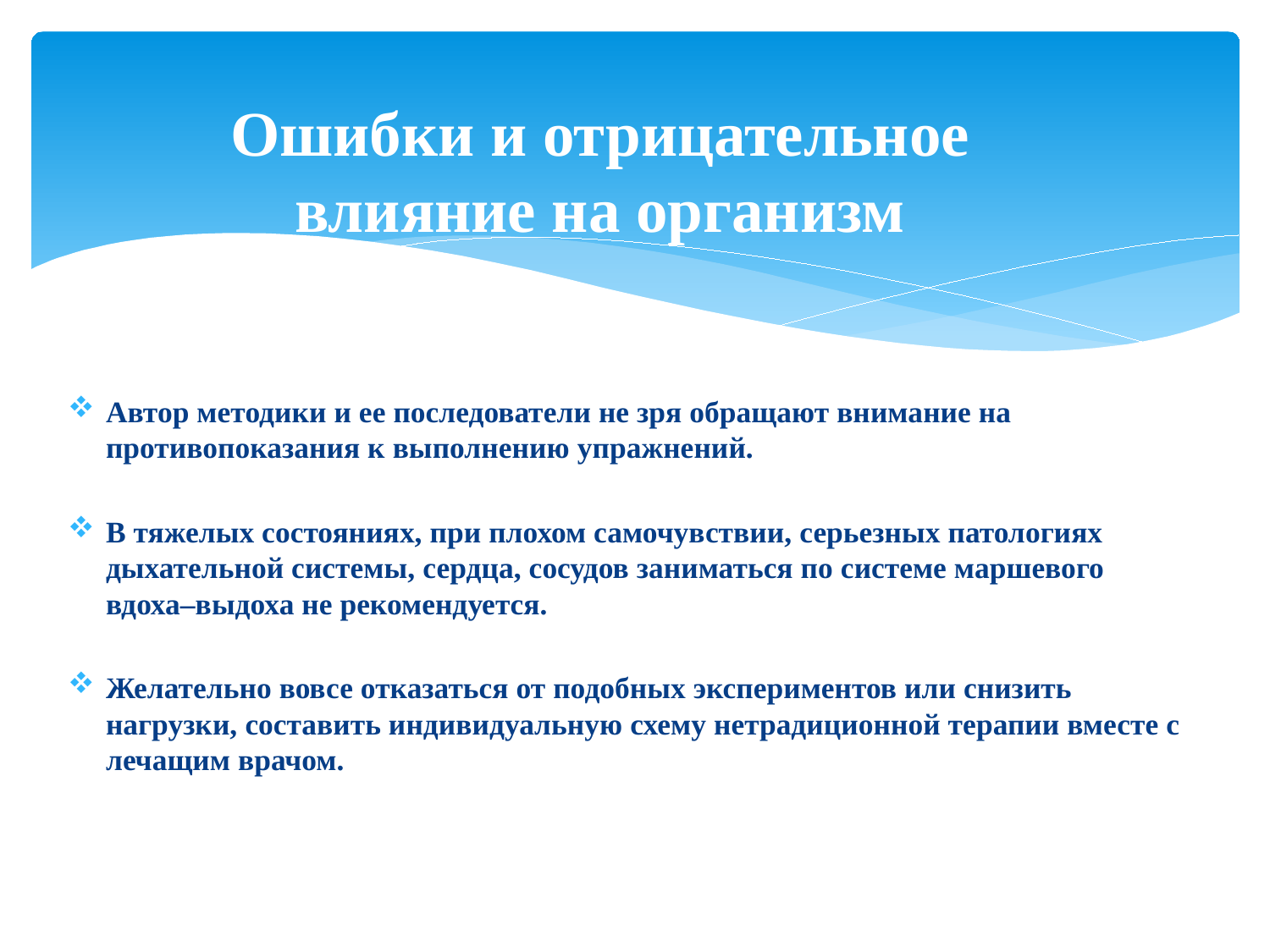

Ошибки и отрицательное влияние на организм
Автор методики и ее последователи не зря обращают внимание на противопоказания к выполнению упражнений.

В тяжелых состояниях, при плохом самочувствии, серьезных патологиях дыхательной системы, сердца, сосудов заниматься по системе маршевого вдоха–выдоха не рекомендуется.

Желательно вовсе отказаться от подобных экспериментов или снизить нагрузки, составить индивидуальную схему нетрадиционной терапии вместе с лечащим врачом.